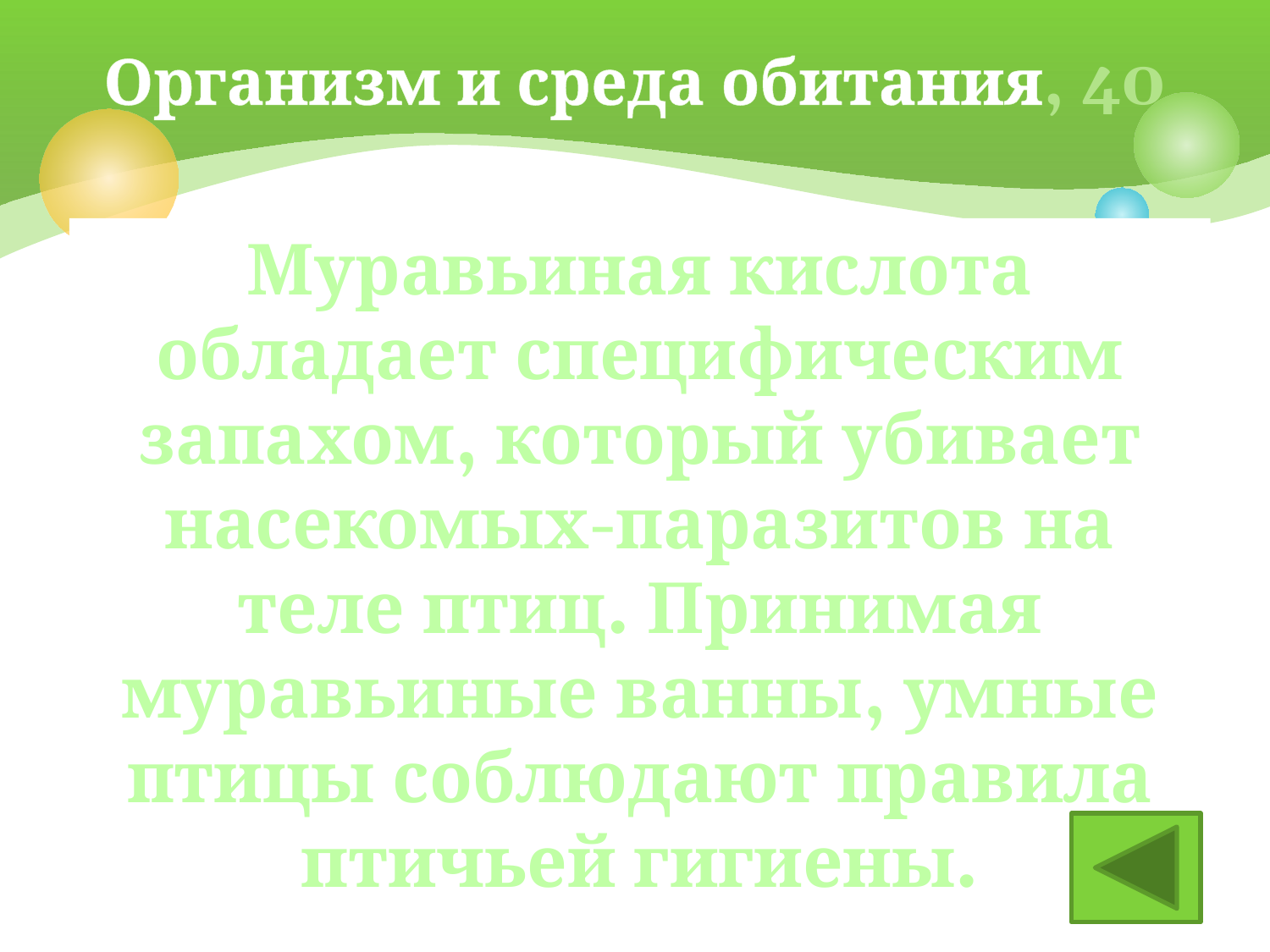

# Организм и среда обитания, 40
Муравьиная кислота обладает специфическим запахом, который убивает насекомых-паразитов на теле птиц. Принимая муравьиные ванны, умные птицы соблюдают правила птичьей гигиены.
Для чего дрозды, трясогузки, оляпки, скворцы и другие хитрые птицы садятся на муравейник?